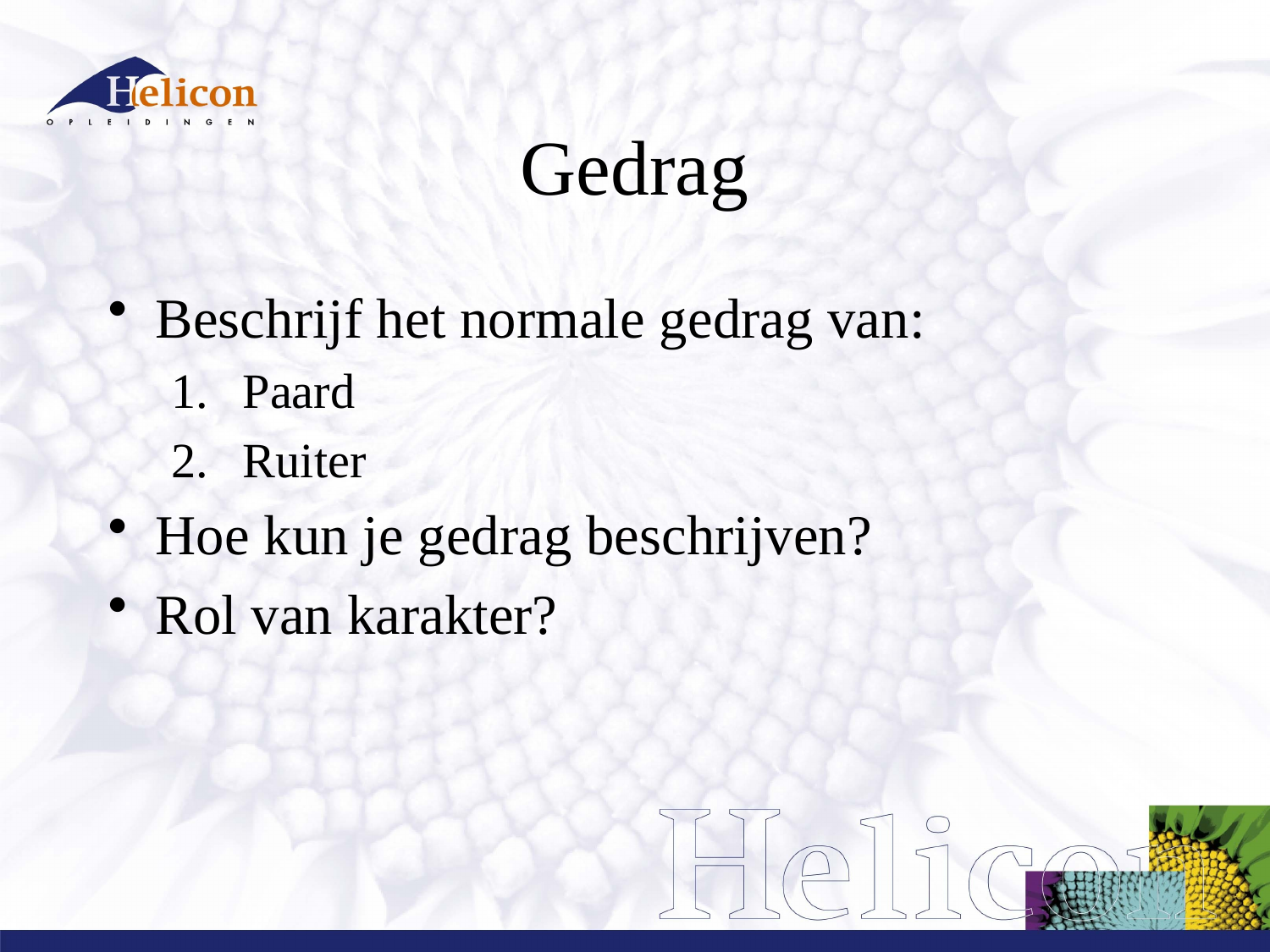

# Gedrag
Beschrijf het normale gedrag van:
Paard
Ruiter
Hoe kun je gedrag beschrijven?
Rol van karakter?